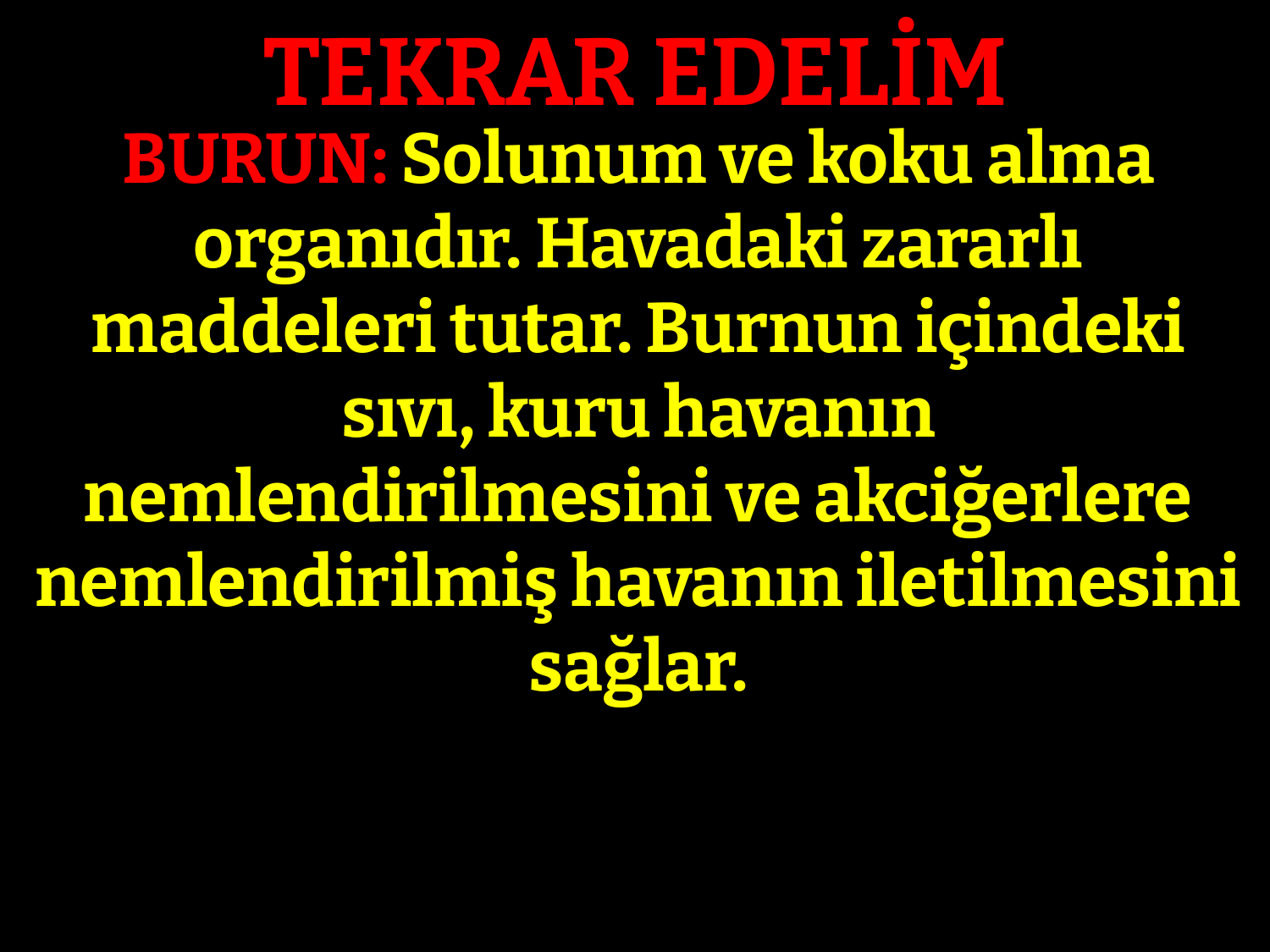

TEKRAR EDELİM
BURUN: Solunum ve koku alma organıdır. Havadaki zararlı maddeleri tutar. Burnun içindeki sıvı, kuru havanın nemlendirilmesini ve akciğerlere nemlendirilmiş havanın iletilmesini sağlar.
#